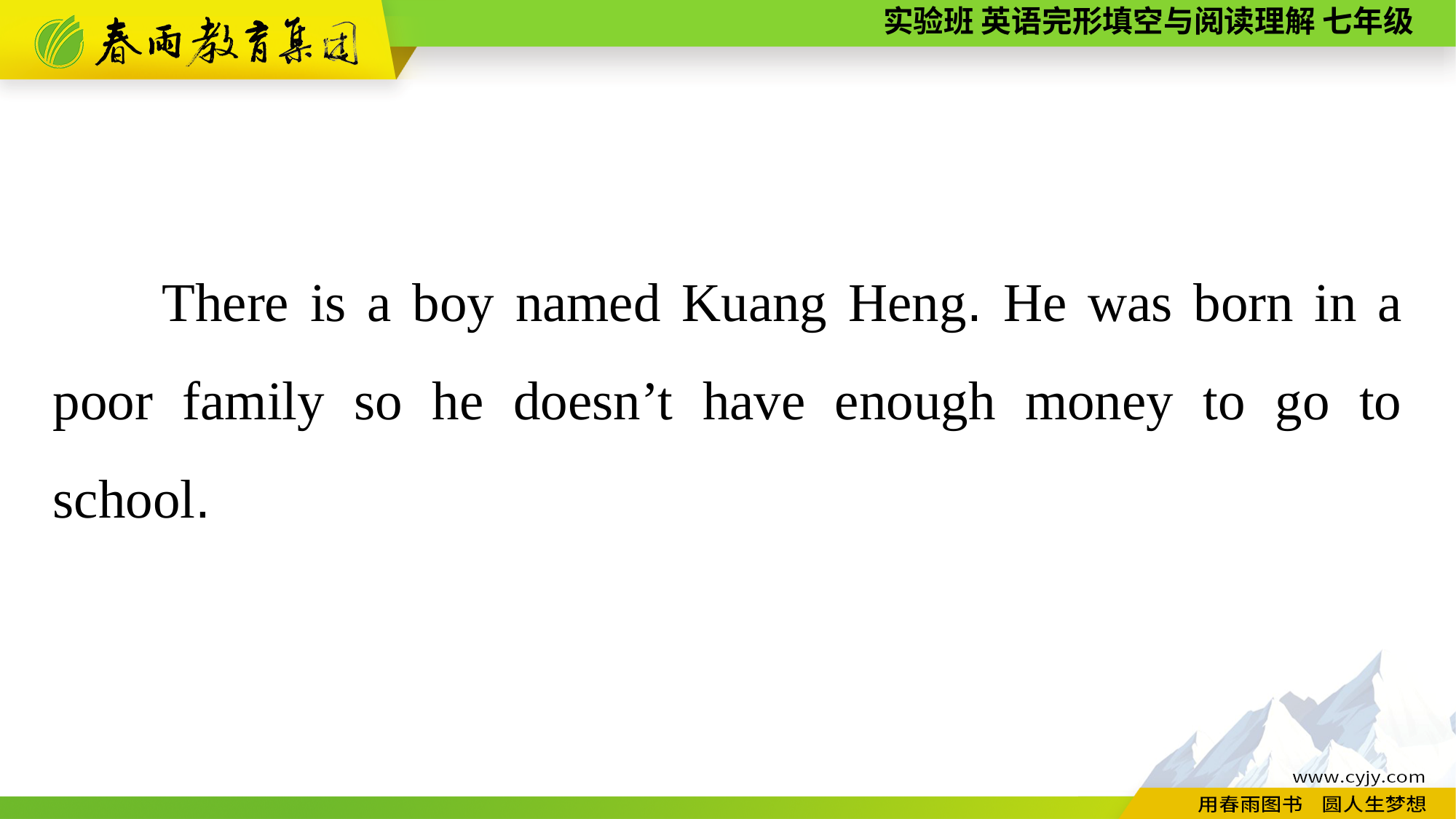

There is a boy named Kuang Heng. He was born in a poor family so he doesn’t have enough money to go to school.